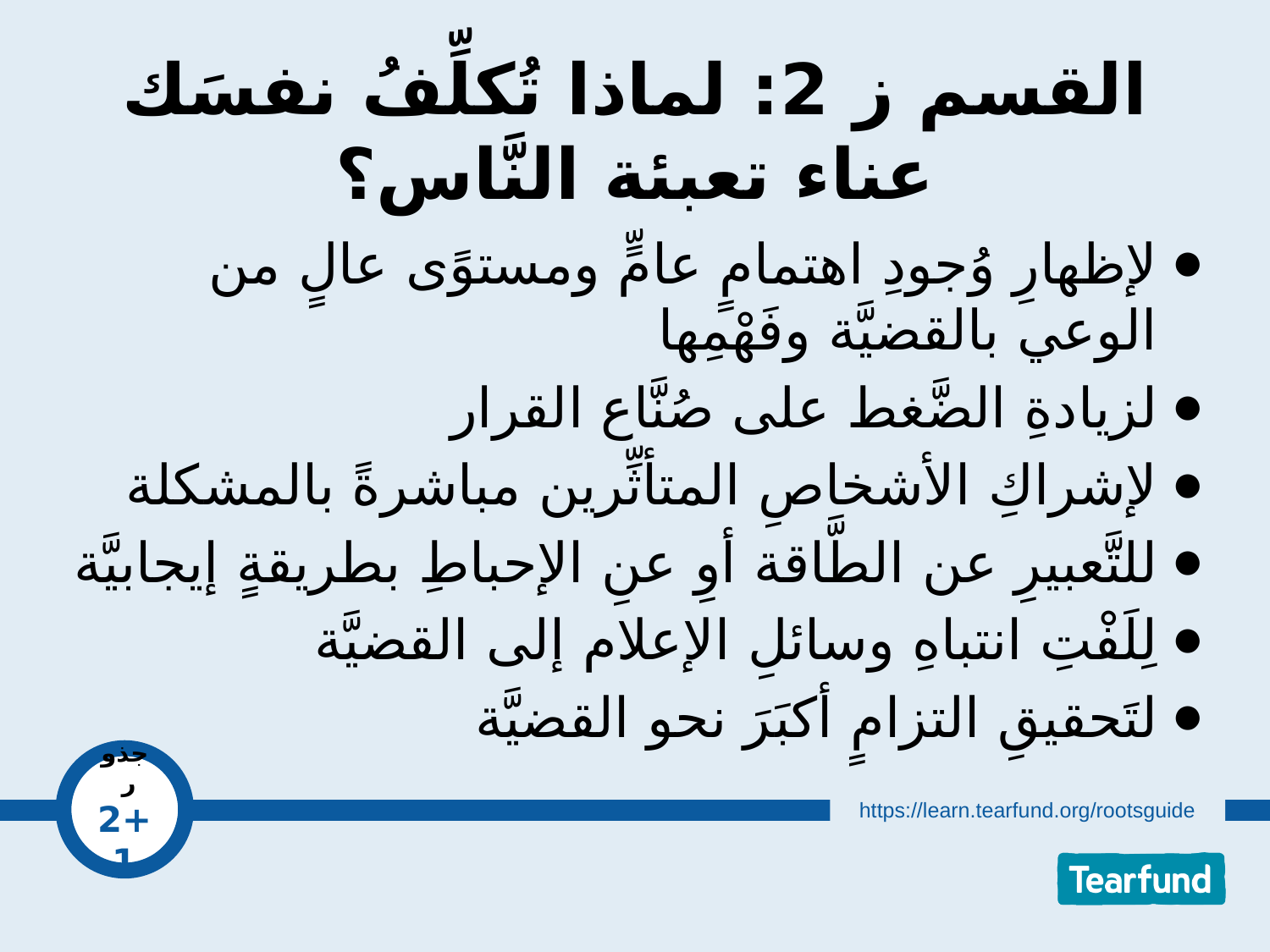

# القسم ز 2: لماذا تُكلِّفُ نفسَك عناء تعبئة النَّاس؟
لإظهارِ وُجودِ اهتمامٍ عامٍّ ومستوًى عالٍ من الوعي بالقضيَّة وفَهْمِها
لزيادةِ الضَّغط على صُنَّاع القرار
لإشراكِ الأشخاصِ المتأثِّرين مباشرةً بالمشكلة
للتَّعبيرِ عن الطَّاقة أوِ عنِ الإحباطِ بطريقةٍ إيجابيَّة
لِلَفْتِ انتباهِ وسائلِ الإعلام إلى القضيَّة
لتَحقيقِ التزامٍ أكبَرَ نحو القضيَّة